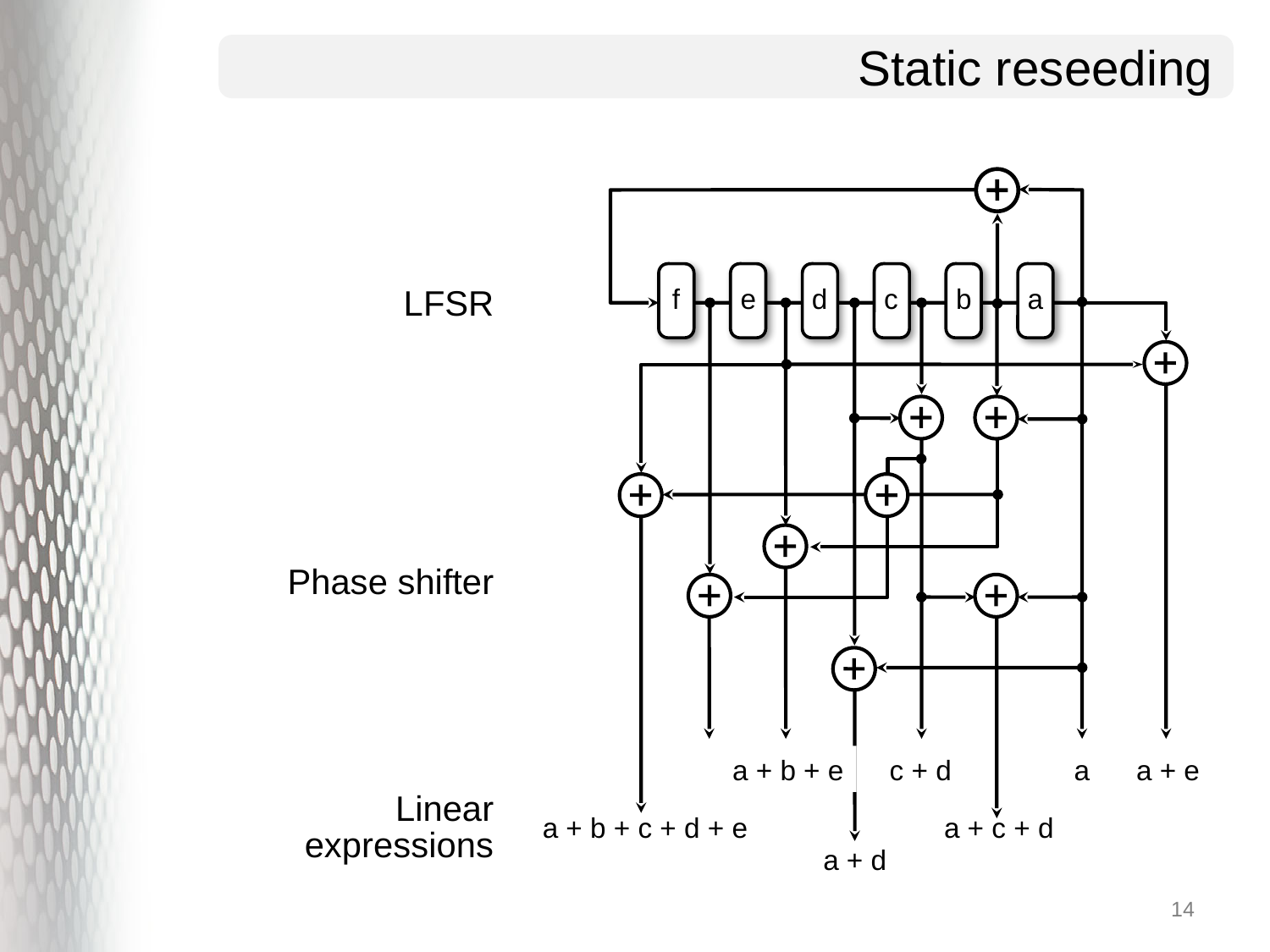

# Static reseeding

LFSR
f
e
d
c
b
a

Phase shifter
a + b + e
c + d
a
a + e
a + b + c + d + e
a + c + d
a + d
Linear expressions